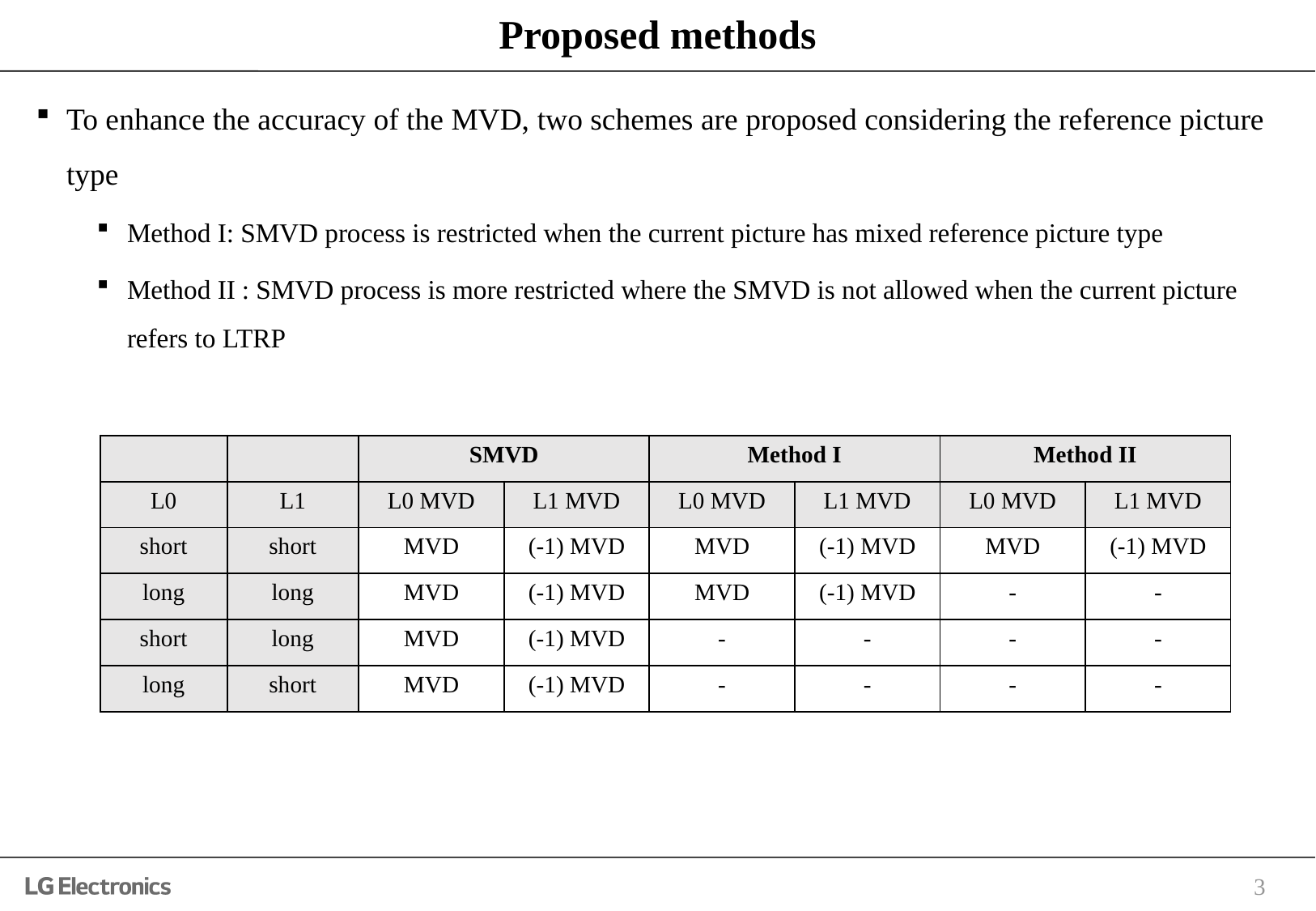

# Proposed methods
To enhance the accuracy of the MVD, two schemes are proposed considering the reference picture type
Method I: SMVD process is restricted when the current picture has mixed reference picture type
Method II : SMVD process is more restricted where the SMVD is not allowed when the current picture refers to LTRP
|  |  | SMVD |  | Method I |  | Method II |  |
| --- | --- | --- | --- | --- | --- | --- | --- |
| L0 | L1 | L0 MVD | L1 MVD | L0 MVD | L1 MVD | L0 MVD | L1 MVD |
| short | short | MVD | (-1) MVD | MVD | (-1) MVD | MVD | (-1) MVD |
| long | long | MVD | (-1) MVD | MVD | (-1) MVD | - | - |
| short | long | MVD | (-1) MVD | - | - | - | - |
| long | short | MVD | (-1) MVD | - | - | - | - |
3